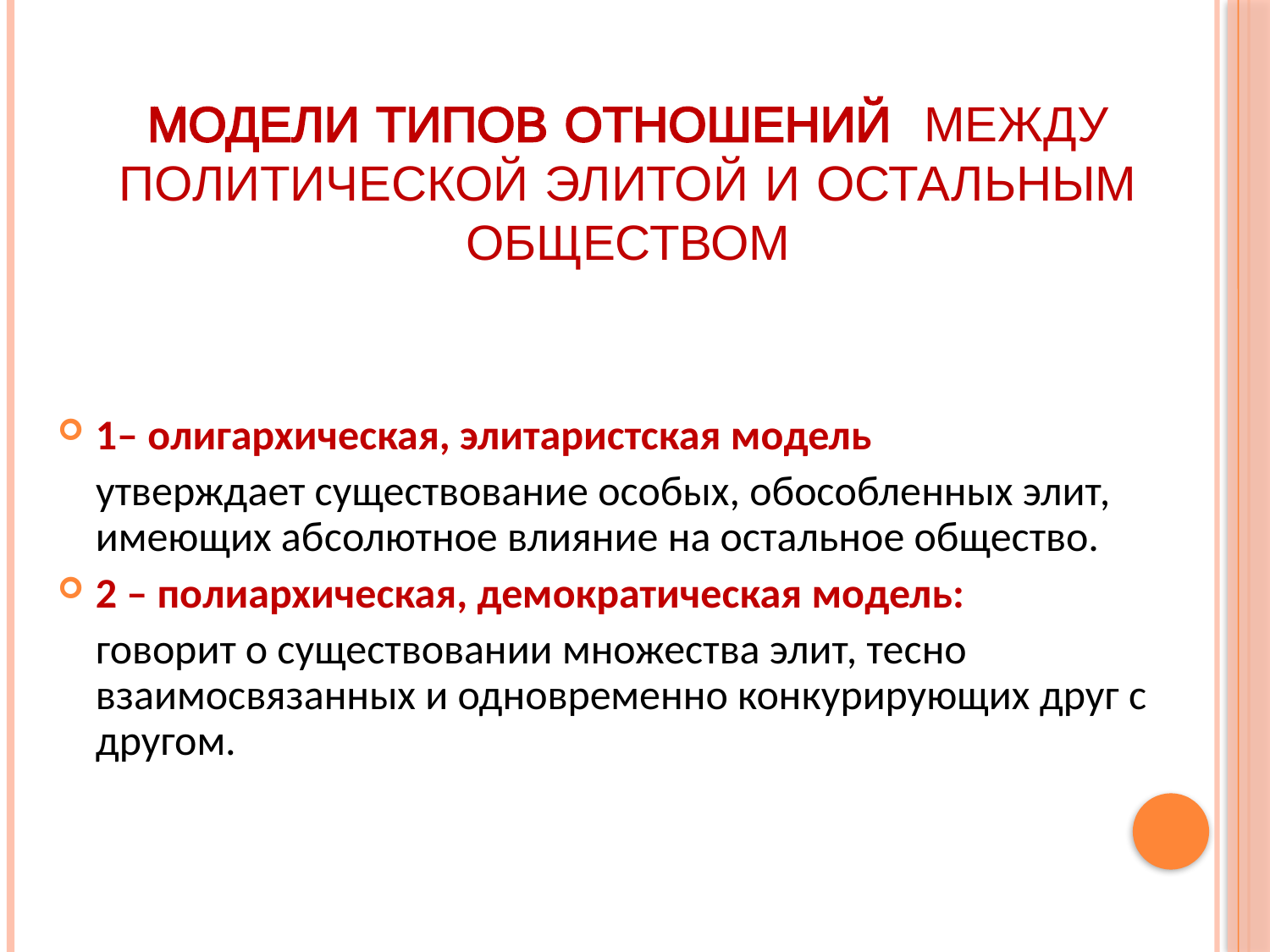

# Модели типов отношений  между политической элитой и остальным обществом
1– олигархическая, элитаристская модель
    утверждает существование особых, обособленных элит, имеющих абсолютное влияние на остальное общество.
2 – полиархическая, демократическая модель:
    говорит о существовании множества элит, тесно взаимосвязанных и одновременно конкурирующих друг с другом.